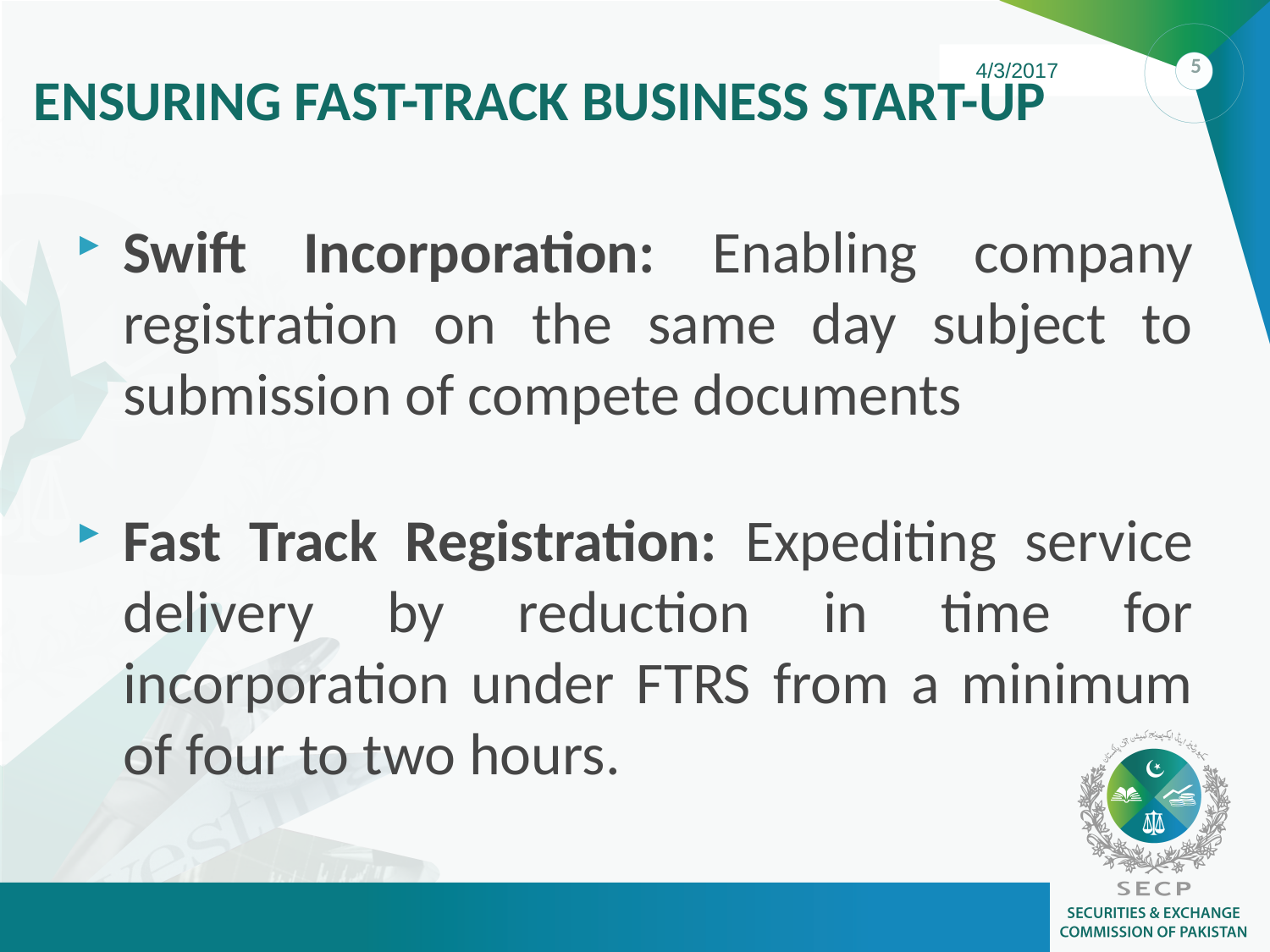

# ENSURING FAST-TRACK BUSINESS START-UP

Swift Incorporation: Enabling company registration on the same day subject to submission of compete documents

Fast Track Registration: Expediting service delivery by reduction in time for incorporation under FTRS from a minimum of four to two hours.